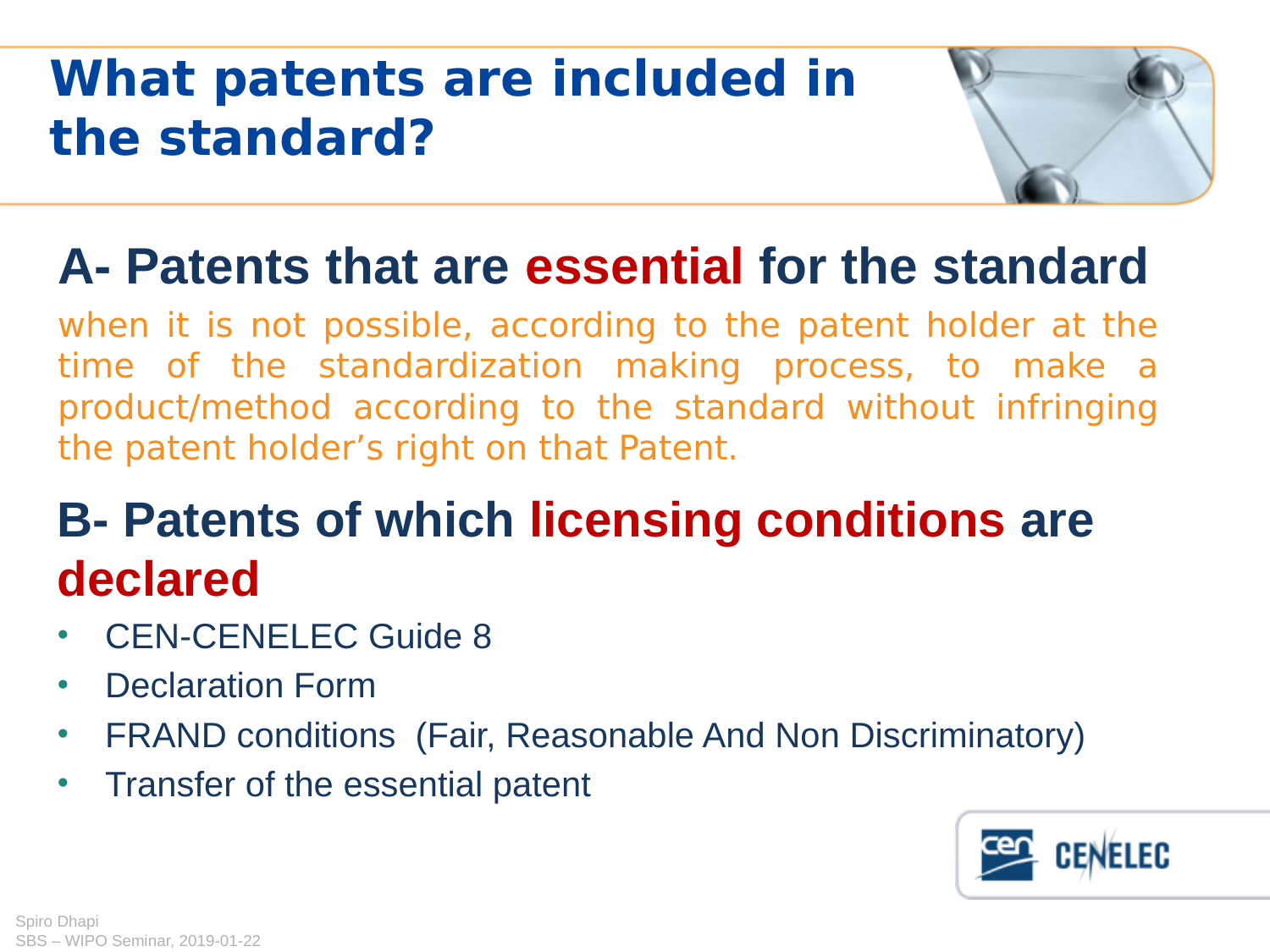

# What patents are included in the standard?
A- Patents that are essential for the standard
when it is not possible, according to the patent holder at the time of the standardization making process, to make a product/method according to the standard without infringing the patent holder’s right on that Patent.

B- Patents of which licensing conditions are declared
CEN-CENELEC Guide 8
Declaration Form
FRAND conditions  (Fair, Reasonable And Non Discriminatory)
Transfer of the essential patent

Spiro Dhapi
SBS – WIPO Seminar, 2019-01-22